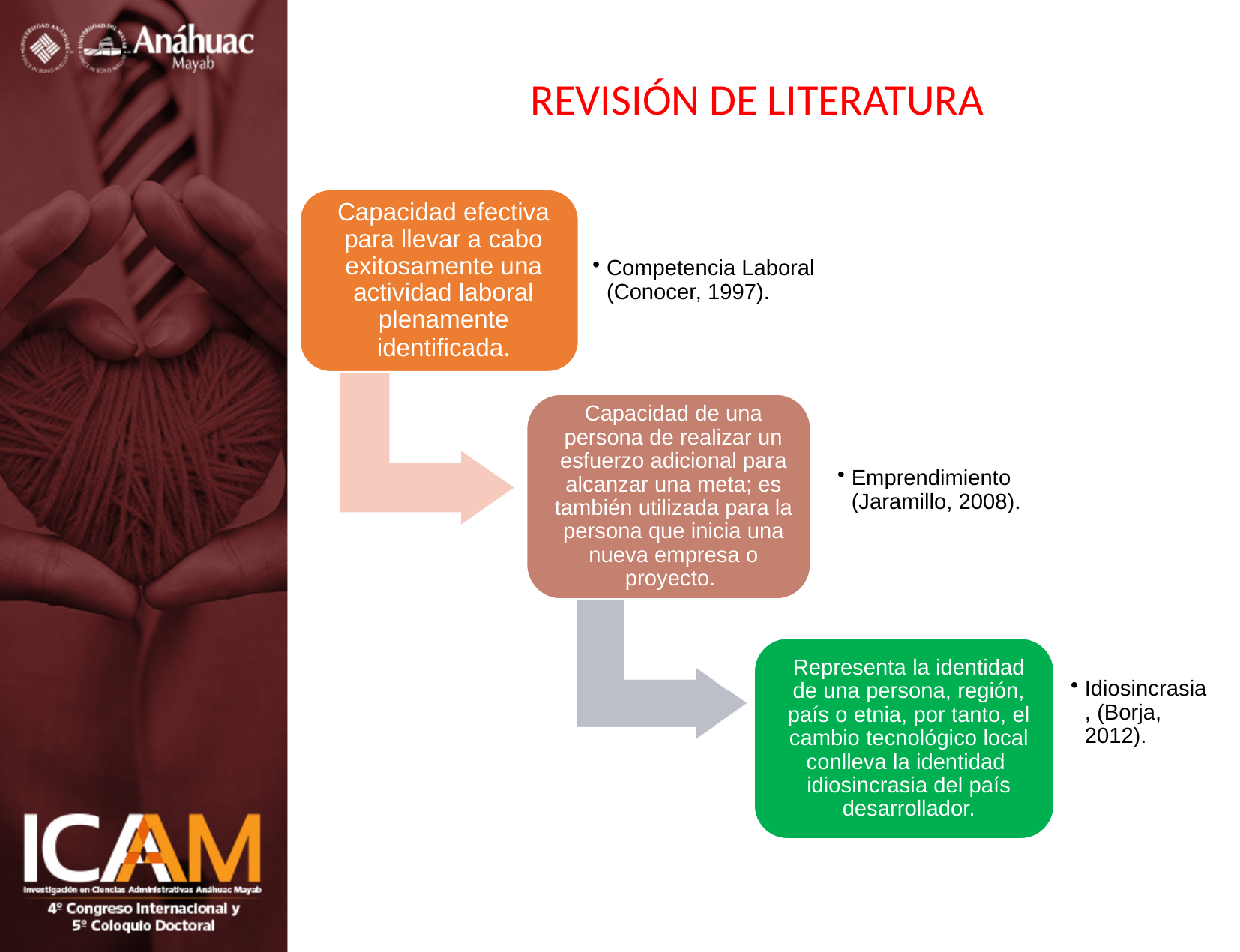

# REVISIÓN DE LITERATURA
Capacidad efectiva para llevar a cabo exitosamente una actividad laboral plenamente identificada.
Competencia Laboral (Conocer, 1997).
Capacidad de una persona de realizar un esfuerzo adicional para alcanzar una meta; es también utilizada para la persona que inicia una nueva empresa o proyecto.
Emprendimiento (Jaramillo, 2008).
Representa la identidad de una persona, región, país o etnia, por tanto, el cambio tecnológico local conlleva la identidad  idiosincrasia del país desarrollador.
Idiosincrasia, (Borja, 2012).